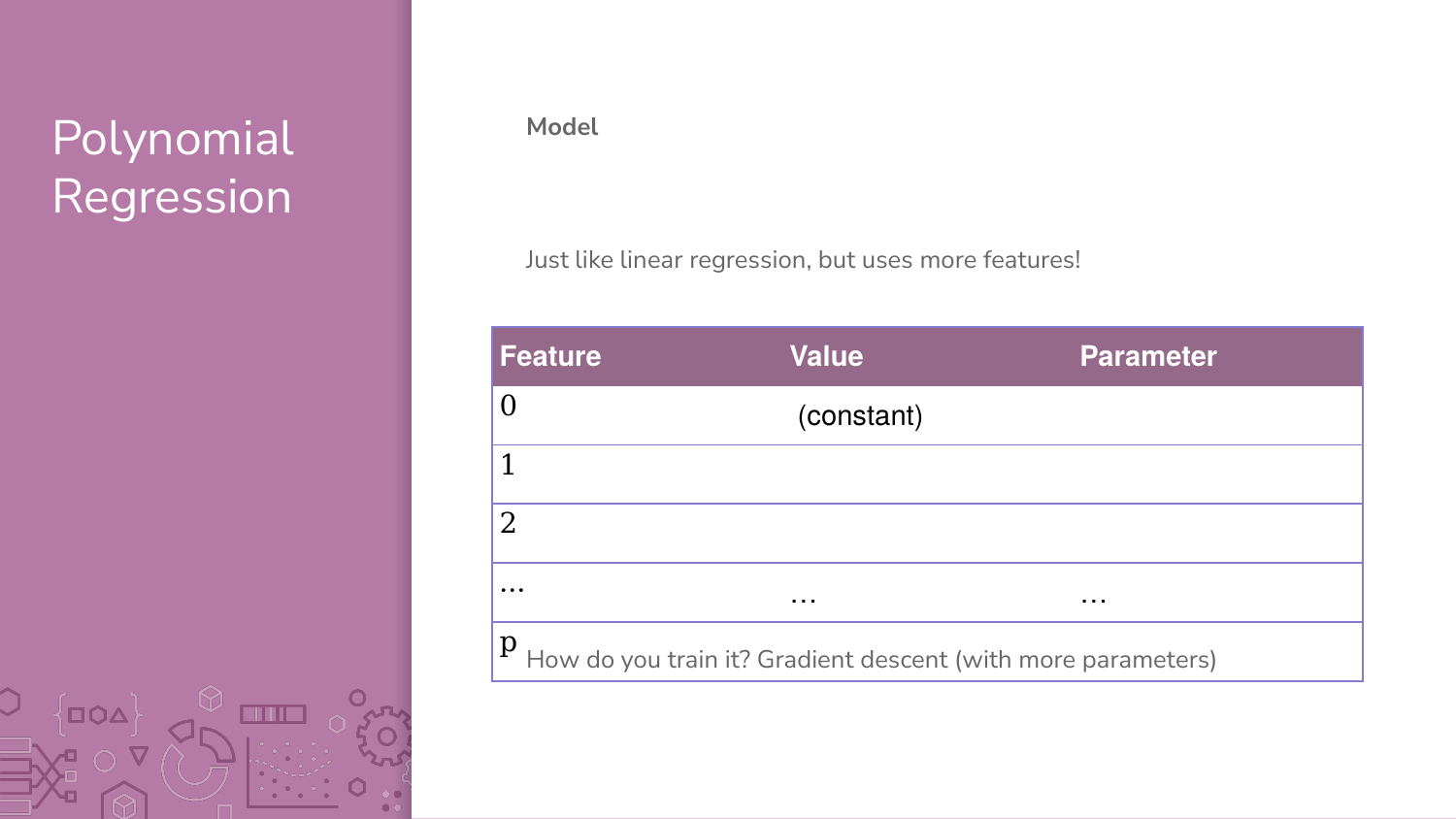

# Polynomial Regression
Model

Just like linear regression, but uses more features!

How do you train it? Gradient descent (with more parameters)
| Feature | Value | Parameter |
| --- | --- | --- |
| 0 | (constant) |  |
| 1 |  |  |
| 2 |  |  |
| … | … | … |
| p |  |  |
42